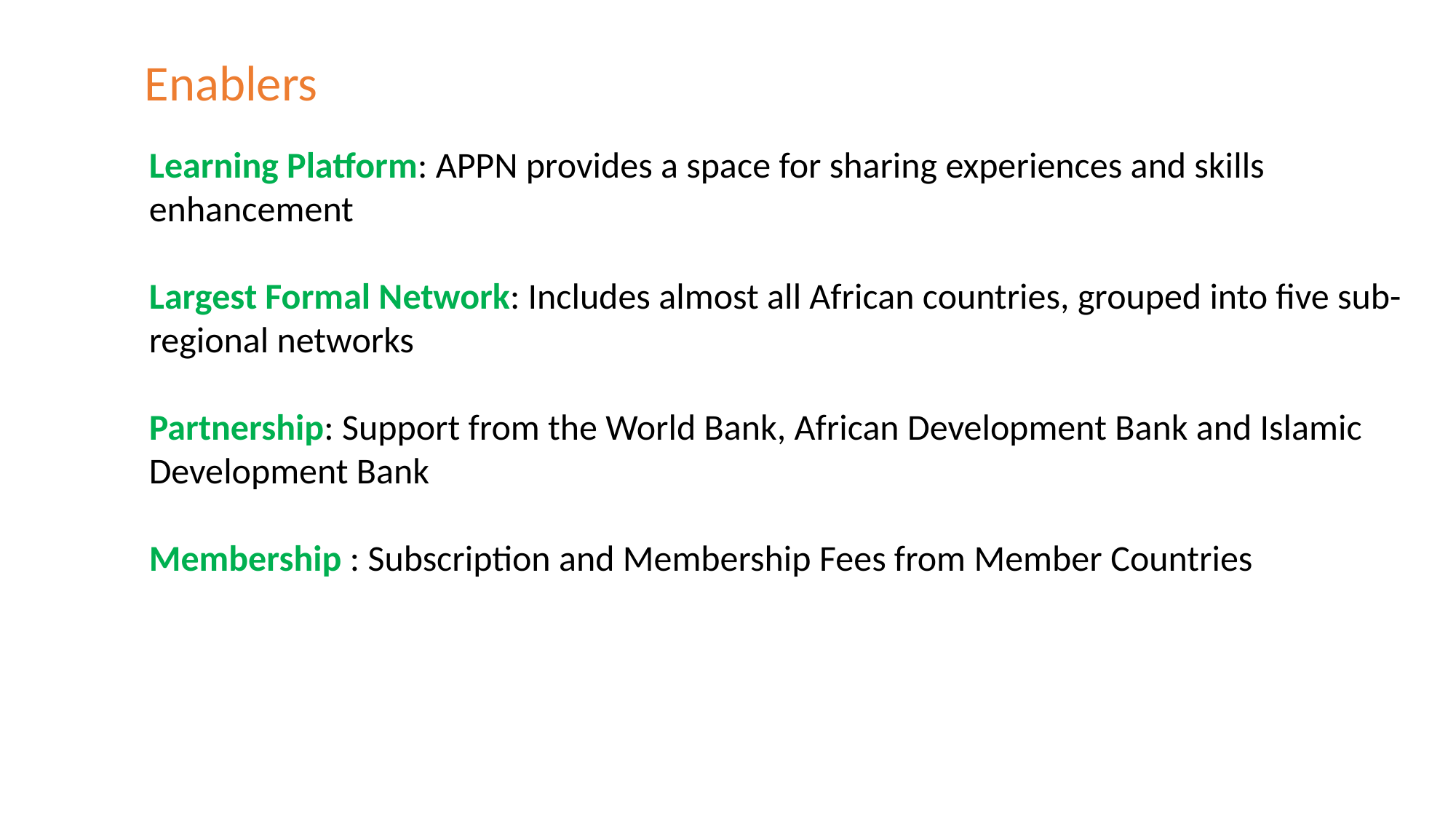

Enablers

Learning Platform: APPN provides a space for sharing experiences and skills enhancement

Largest Formal Network: Includes almost all African countries, grouped into five sub-regional networks

Partnership: Support from the World Bank, African Development Bank and Islamic Development Bank

Membership : Subscription and Membership Fees from Member Countries